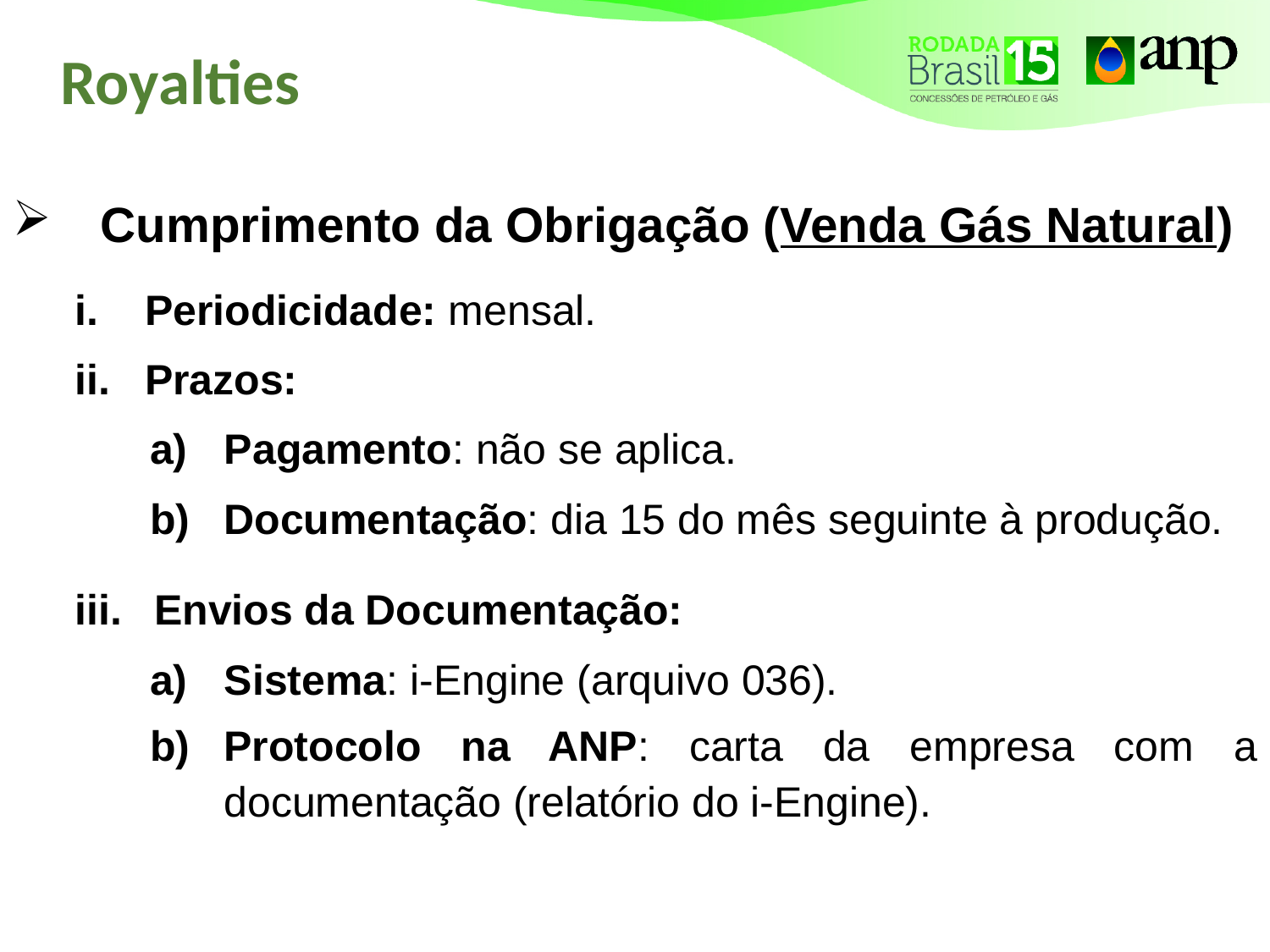

# Royalties
Cumprimento da Obrigação (Venda Gás Natural)
Periodicidade: mensal.
Prazos:
Pagamento: não se aplica.
Documentação: dia 15 do mês seguinte à produção.
Envios da Documentação:
Sistema: i-Engine (arquivo 036).
Protocolo na ANP: carta da empresa com a documentação (relatório do i-Engine).